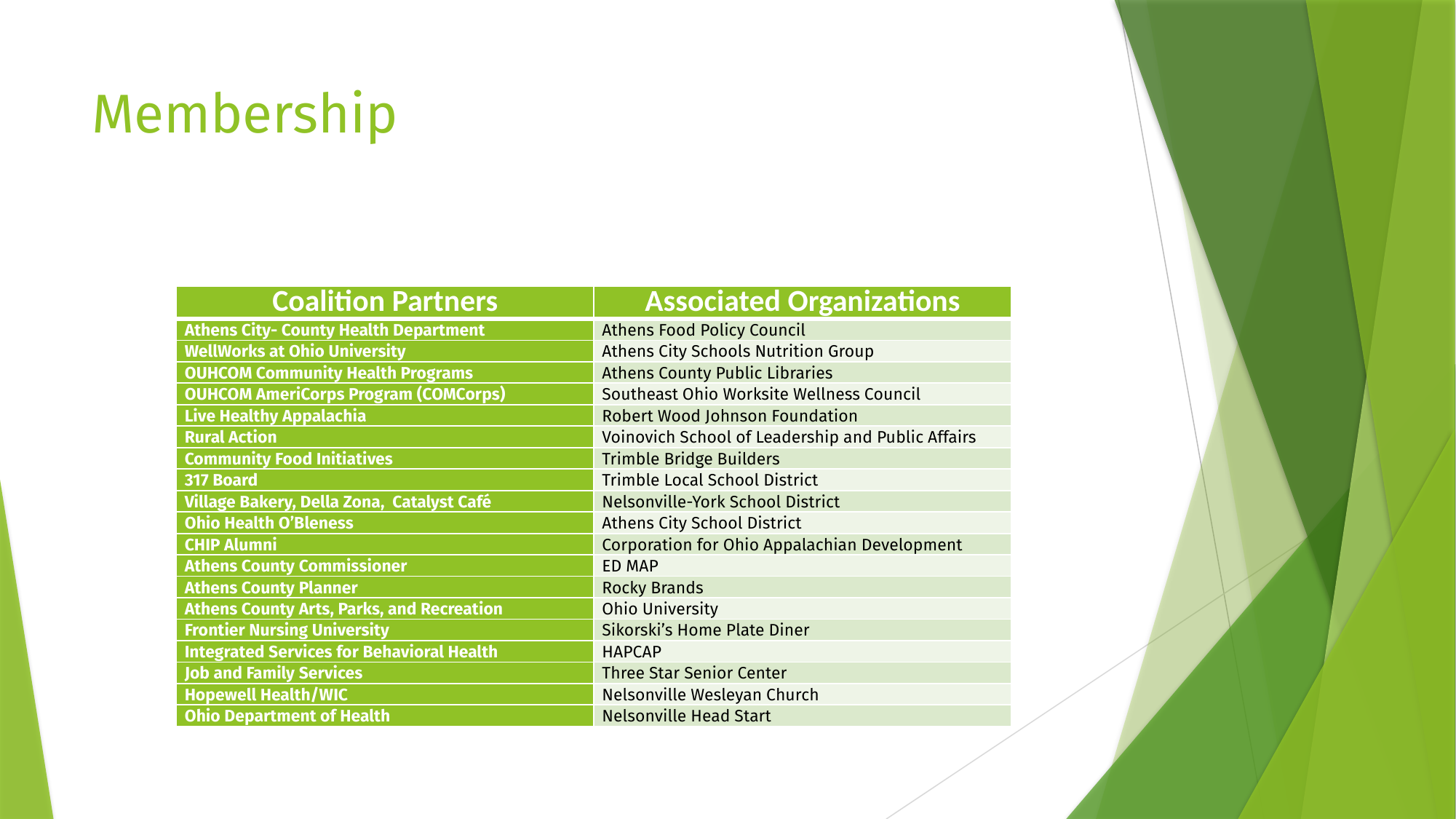

# Membership
| Coalition Partners | Associated Organizations |
| --- | --- |
| Athens City- County Health Department | Athens Food Policy Council |
| WellWorks at Ohio University | Athens City Schools Nutrition Group |
| OUHCOM Community Health Programs | Athens County Public Libraries |
| OUHCOM AmeriCorps Program (COMCorps) | Southeast Ohio Worksite Wellness Council |
| Live Healthy Appalachia | Robert Wood Johnson Foundation |
| Rural Action | Voinovich School of Leadership and Public Affairs |
| Community Food Initiatives | Trimble Bridge Builders |
| 317 Board | Trimble Local School District |
| Village Bakery, Della Zona, Catalyst Café | Nelsonville-York School District |
| Ohio Health O’Bleness | Athens City School District |
| CHIP Alumni | Corporation for Ohio Appalachian Development |
| Athens County Commissioner | ED MAP |
| Athens County Planner | Rocky Brands |
| Athens County Arts, Parks, and Recreation | Ohio University |
| Frontier Nursing University | Sikorski’s Home Plate Diner |
| Integrated Services for Behavioral Health | HAPCAP |
| Job and Family Services | Three Star Senior Center |
| Hopewell Health/WIC | Nelsonville Wesleyan Church |
| Ohio Department of Health | Nelsonville Head Start |